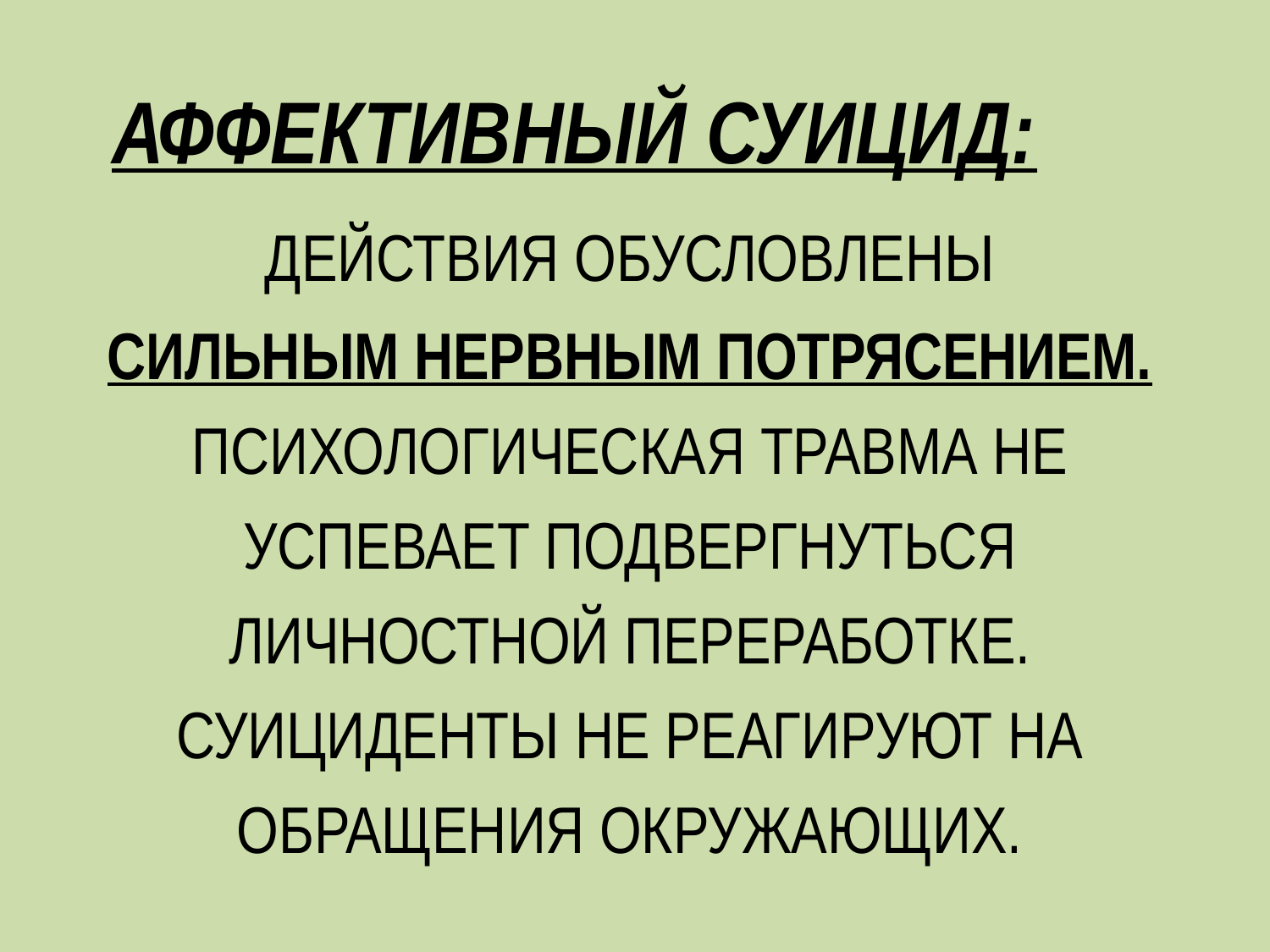

# АФФЕКТИВНЫЙ СУИЦИД:

ДЕЙСТВИЯ ОБУСЛОВЛЕНЫ
СИЛЬНЫМ НЕРВНЫМ ПОТРЯСЕНИЕМ. ПСИХОЛОГИЧЕСКАЯ ТРАВМА НЕ УСПЕВАЕТ ПОДВЕРГНУТЬСЯ ЛИЧНОСТНОЙ ПЕРЕРАБОТКЕ. СУИЦИДЕНТЫ НЕ РЕАГИРУЮТ НА ОБРАЩЕНИЯ ОКРУЖАЮЩИХ.